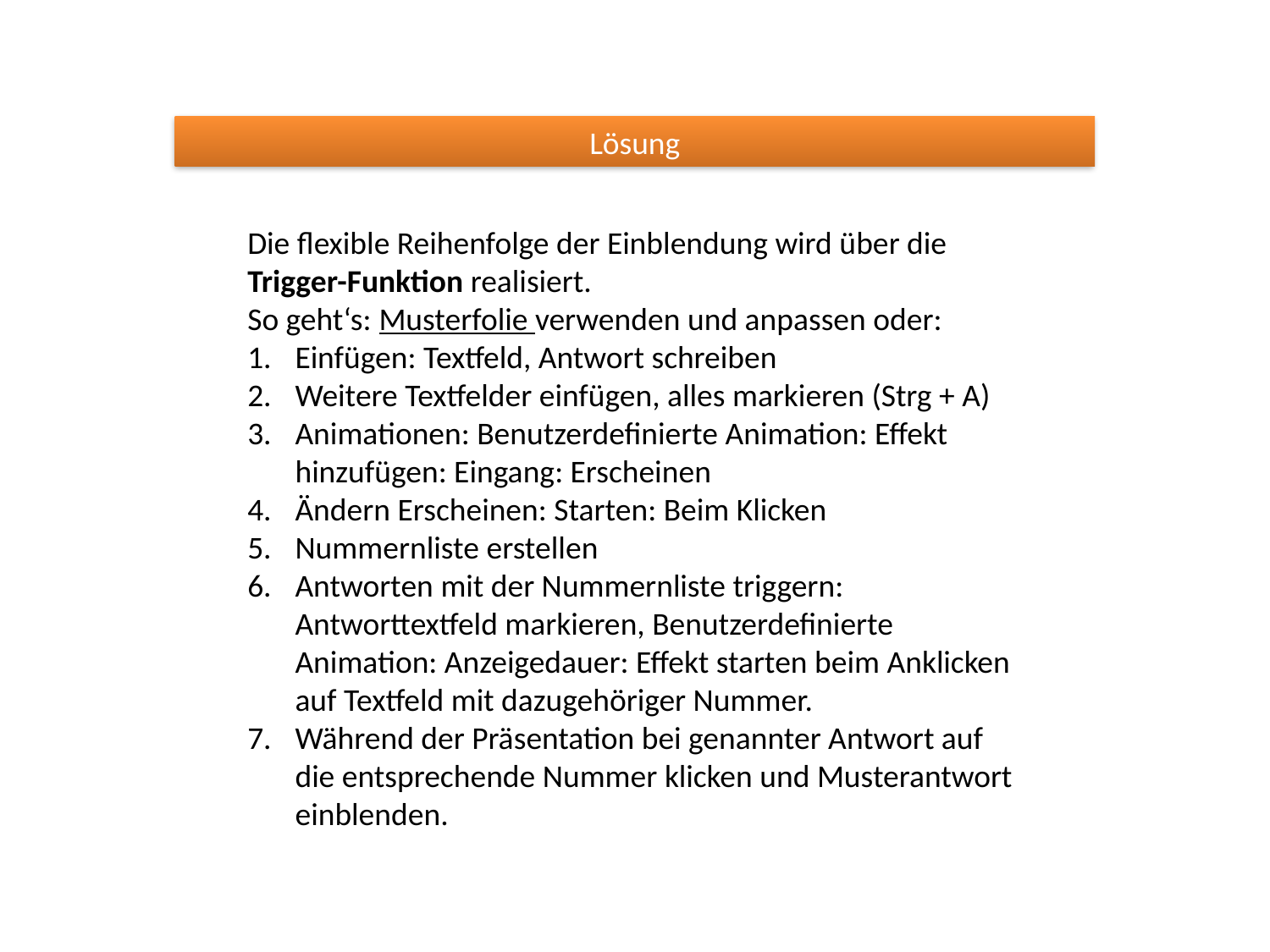

Lösung
Die flexible Reihenfolge der Einblendung wird über die Trigger-Funktion realisiert.
So geht‘s: Musterfolie verwenden und anpassen oder:
Einfügen: Textfeld, Antwort schreiben
Weitere Textfelder einfügen, alles markieren (Strg + A)
Animationen: Benutzerdefinierte Animation: Effekt hinzufügen: Eingang: Erscheinen
Ändern Erscheinen: Starten: Beim Klicken
Nummernliste erstellen
Antworten mit der Nummernliste triggern: Antworttextfeld markieren, Benutzerdefinierte Animation: Anzeigedauer: Effekt starten beim Anklicken auf Textfeld mit dazugehöriger Nummer.
Während der Präsentation bei genannter Antwort auf die entsprechende Nummer klicken und Musterantwort einblenden.